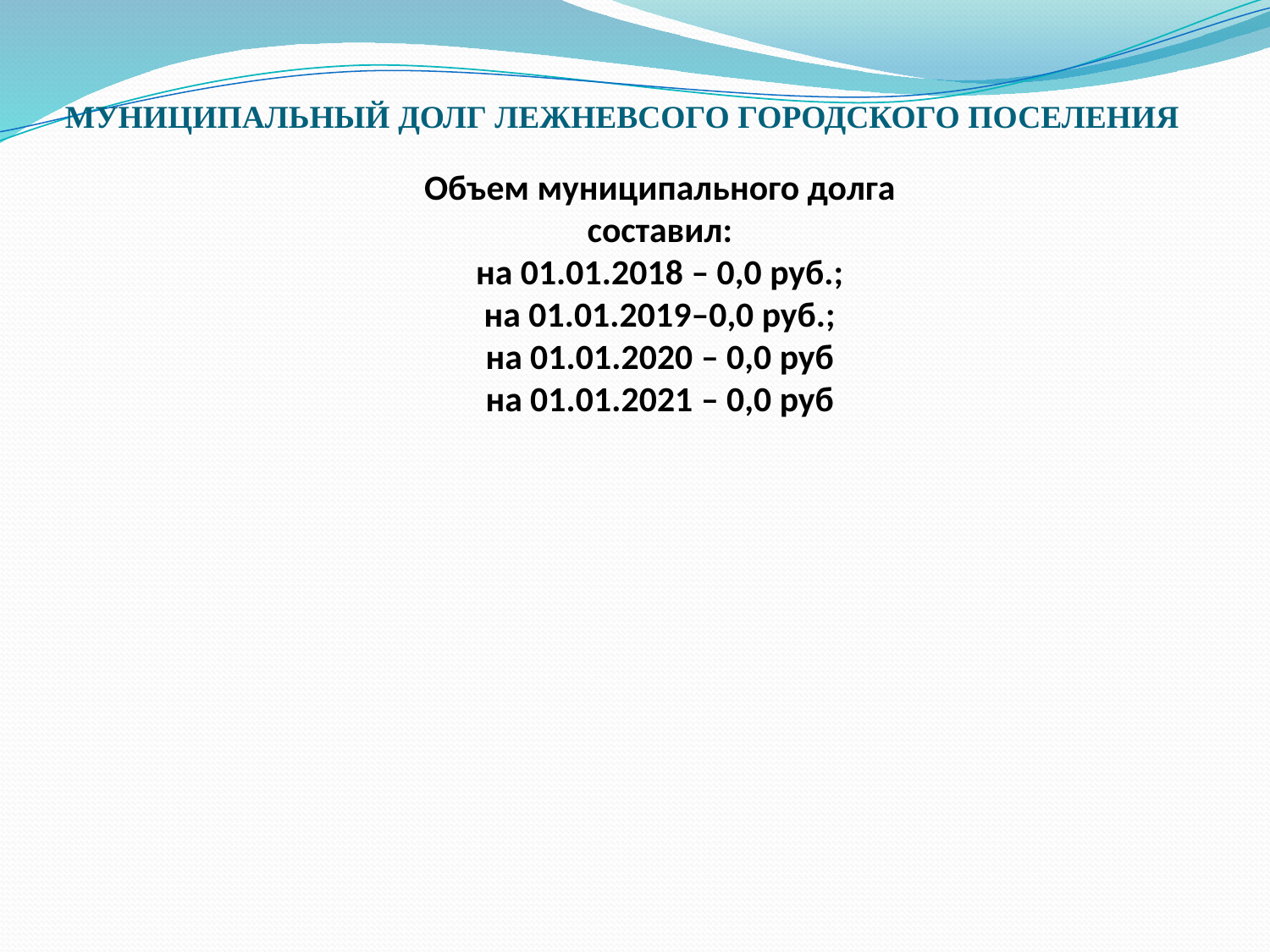

# МУНИЦИПАЛЬНЫЙ ДОЛГ ЛЕЖНЕВСОГО ГОРОДСКОГО ПОСЕЛЕНИЯ
Объем муниципального долга составил:
на 01.01.2018 – 0,0 руб.;
на 01.01.2019–0,0 руб.;
на 01.01.2020 – 0,0 руб
на 01.01.2021 – 0,0 руб